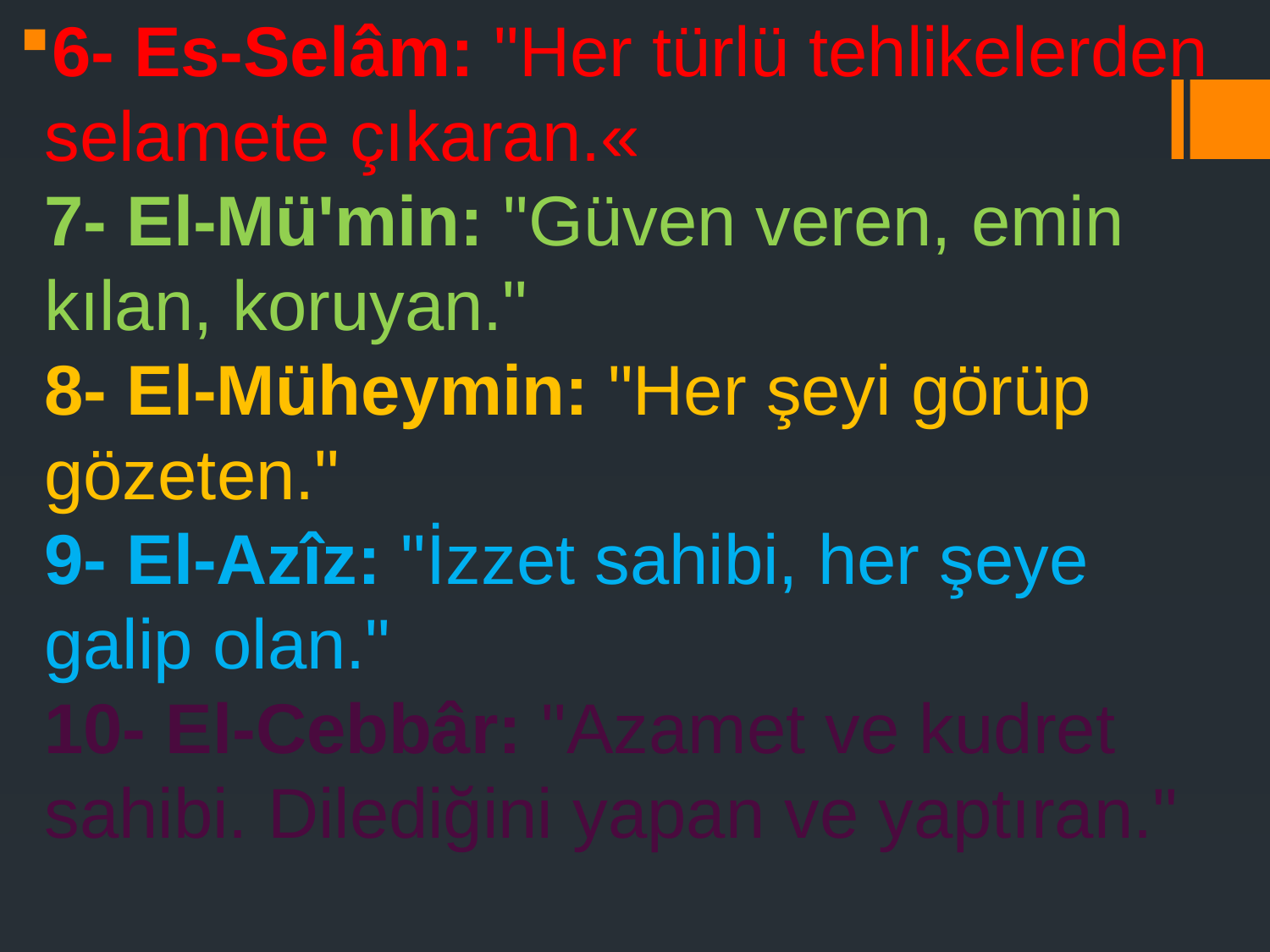

6- Es-Selâm: "Her türlü tehlikelerden selamete çıkaran.«
7- El-Mü'min: "Güven veren, emin kılan, koruyan."
8- El-Müheymin: "Her şeyi görüp gözeten."
9- El-Azîz: "İzzet sahibi, her şeye galip olan."
10- El-Cebbâr: "Azamet ve kudret sahibi. Dilediğini yapan ve yaptıran."